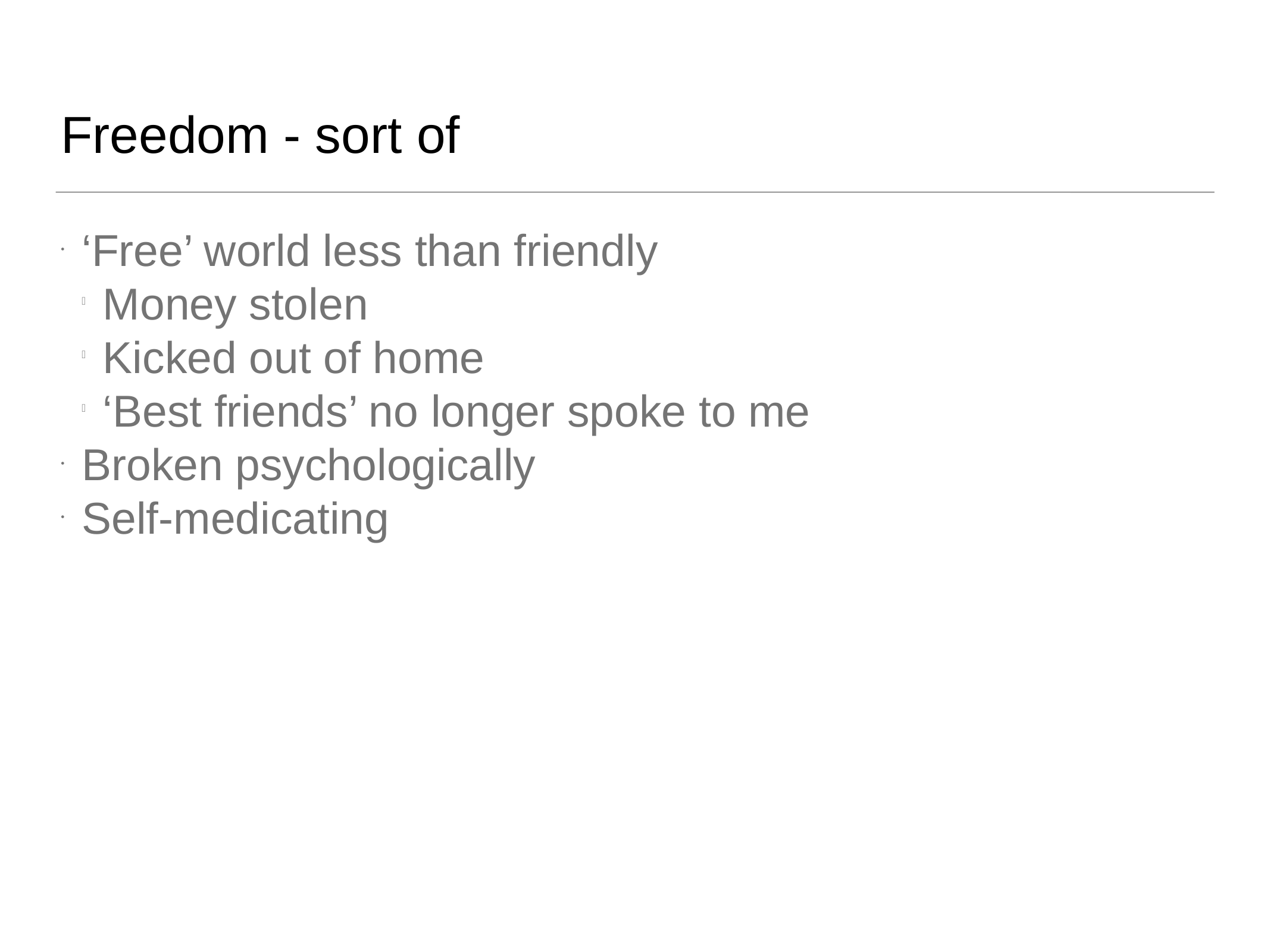

Freedom - sort of
‘Free’ world less than friendly
Money stolen
Kicked out of home
‘Best friends’ no longer spoke to me
Broken psychologically
Self-medicating